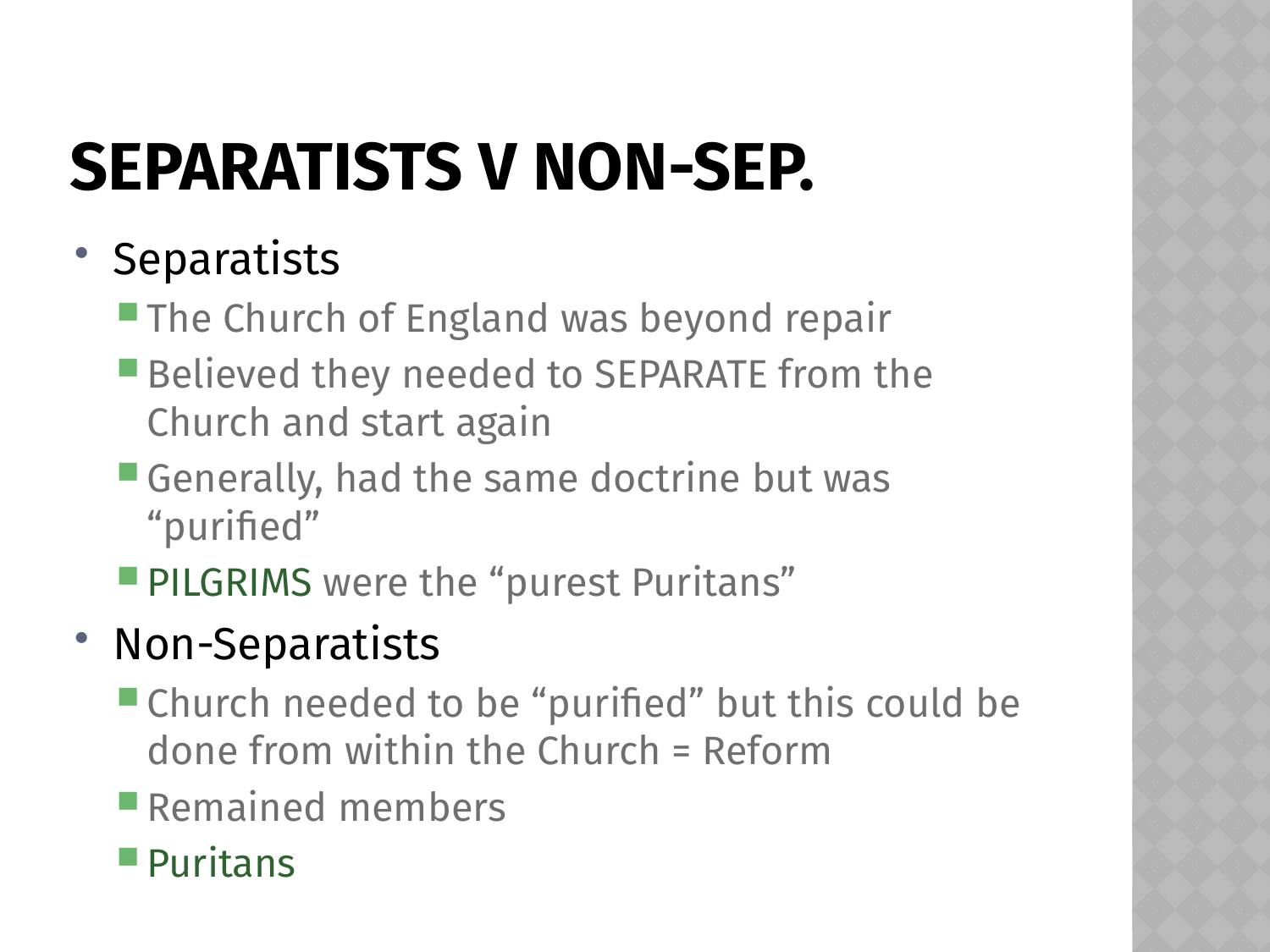

# Separatists v non-sep.
Separatists
The Church of England was beyond repair
Believed they needed to SEPARATE from the Church and start again
Generally, had the same doctrine but was “purified”
PILGRIMS were the “purest Puritans”
Non-Separatists
Church needed to be “purified” but this could be done from within the Church = Reform
Remained members
Puritans